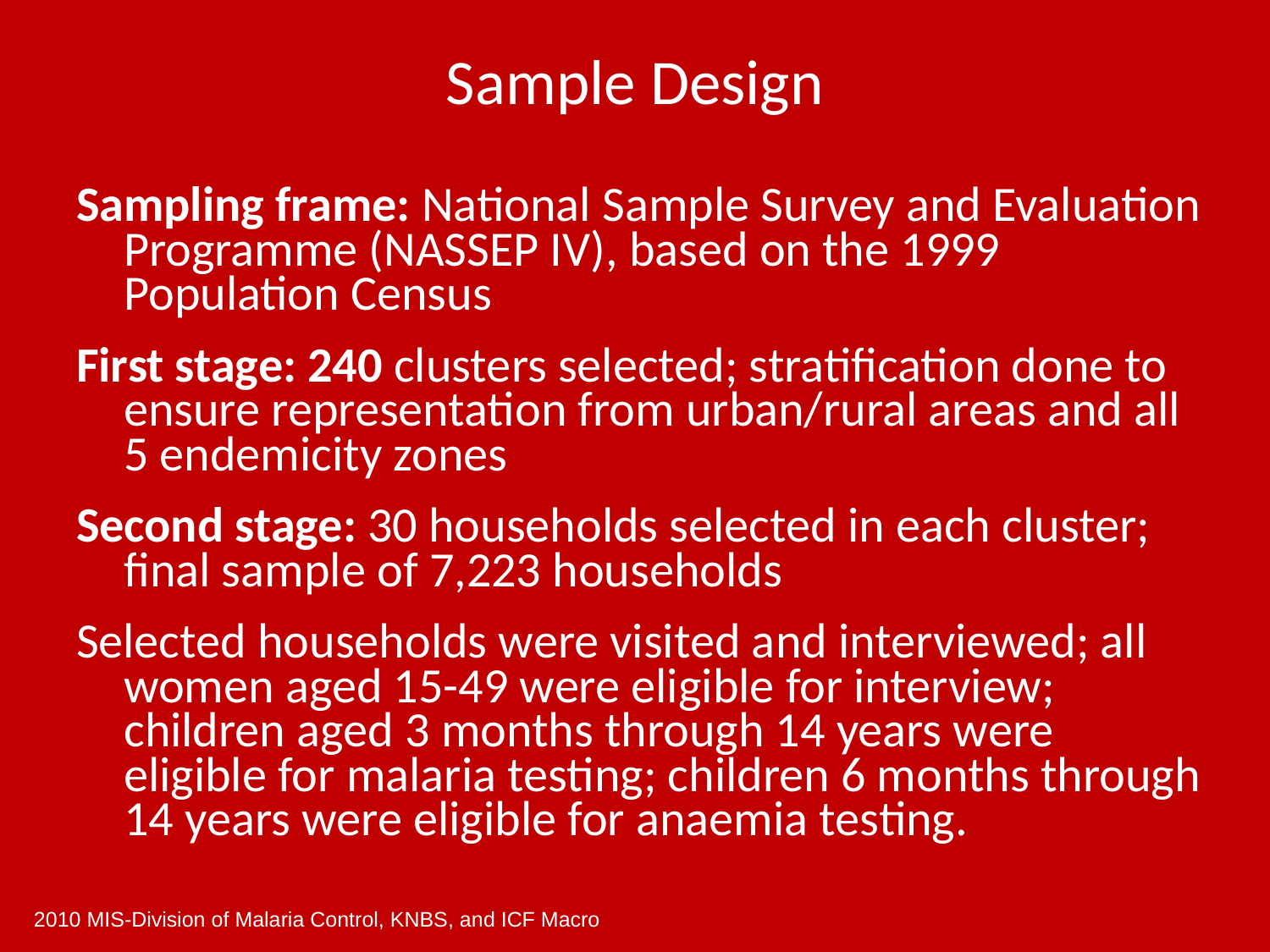

# Sample Design
Sampling frame: National Sample Survey and Evaluation Programme (NASSEP IV), based on the 1999 Population Census
First stage: 240 clusters selected; stratification done to ensure representation from urban/rural areas and all 5 endemicity zones
Second stage: 30 households selected in each cluster; final sample of 7,223 households
Selected households were visited and interviewed; all women aged 15-49 were eligible for interview; children aged 3 months through 14 years were eligible for malaria testing; children 6 months through 14 years were eligible for anaemia testing.

2010 MIS-Division of Malaria Control, KNBS, and ICF Macro